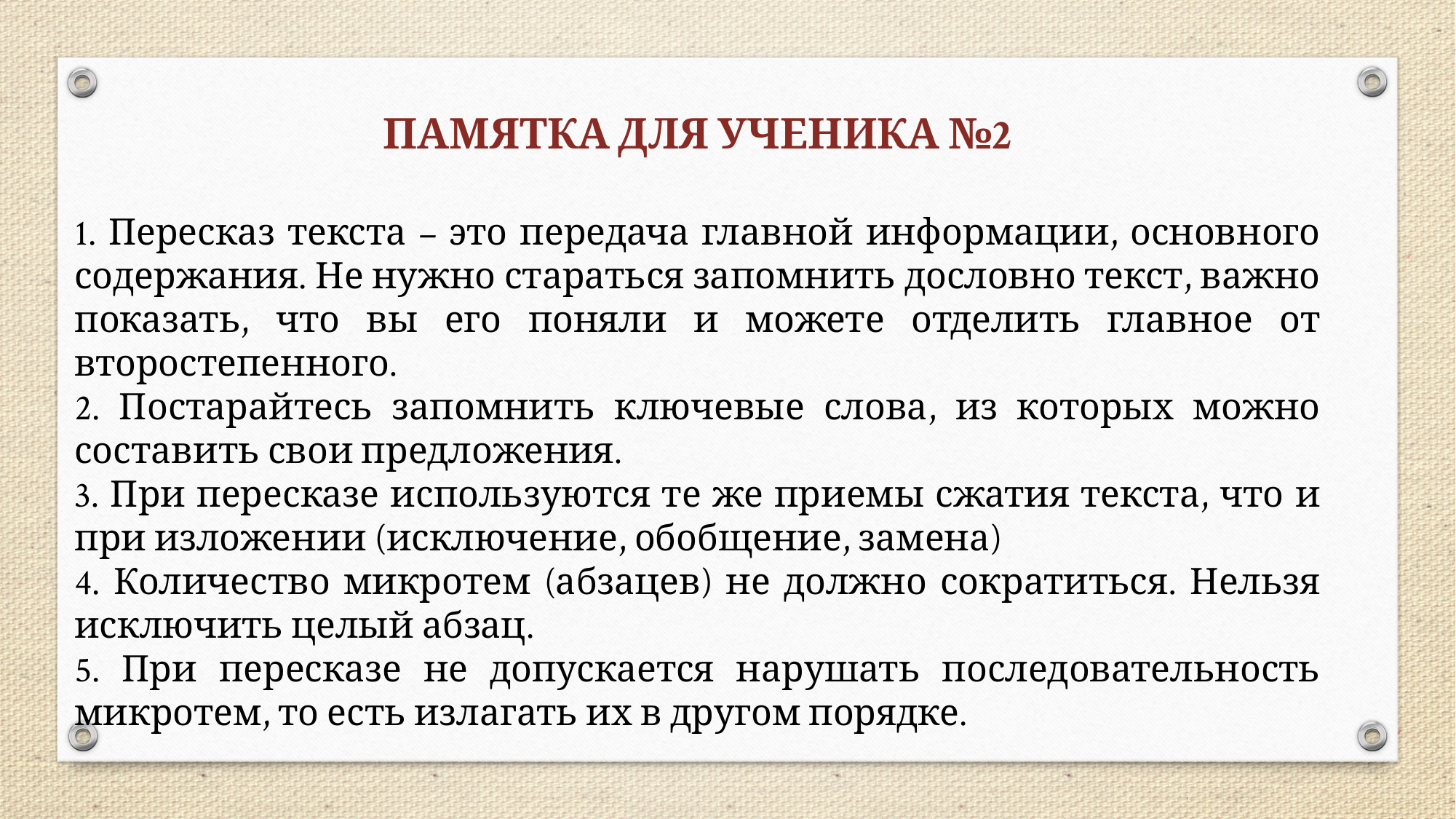

ПАМЯТКА ДЛЯ УЧЕНИКА №2

 Пересказ текста – это передача главной информации, основного содержания. Не нужно стараться запомнить дословно текст, важно показать, что вы его поняли и можете отделить главное от второстепенного.
 Постарайтесь запомнить ключевые слова, из которых можно составить свои предложения.
 При пересказе используются те же приемы сжатия текста, что и при изложении (исключение, обобщение, замена)
 Количество микротем (абзацев) не должно сократиться. Нельзя исключить целый абзац.
 При пересказе не допускается нарушать последовательность микротем, то есть излагать их в другом порядке.